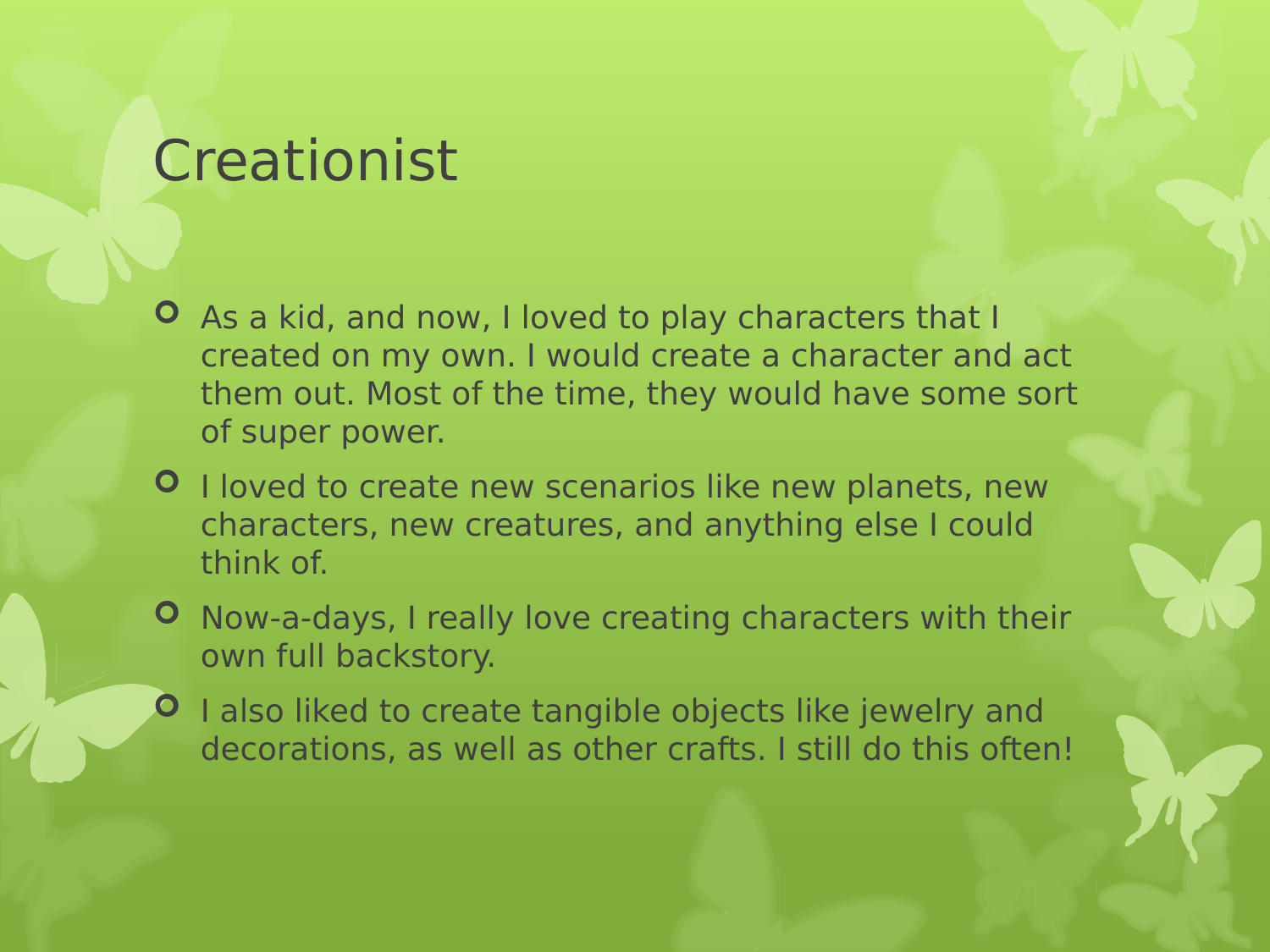

# Creationist
As a kid, and now, I loved to play characters that I created on my own. I would create a character and act them out. Most of the time, they would have some sort of super power.
I loved to create new scenarios like new planets, new characters, new creatures, and anything else I could think of.
Now-a-days, I really love creating characters with their own full backstory.
I also liked to create tangible objects like jewelry and decorations, as well as other crafts. I still do this often!